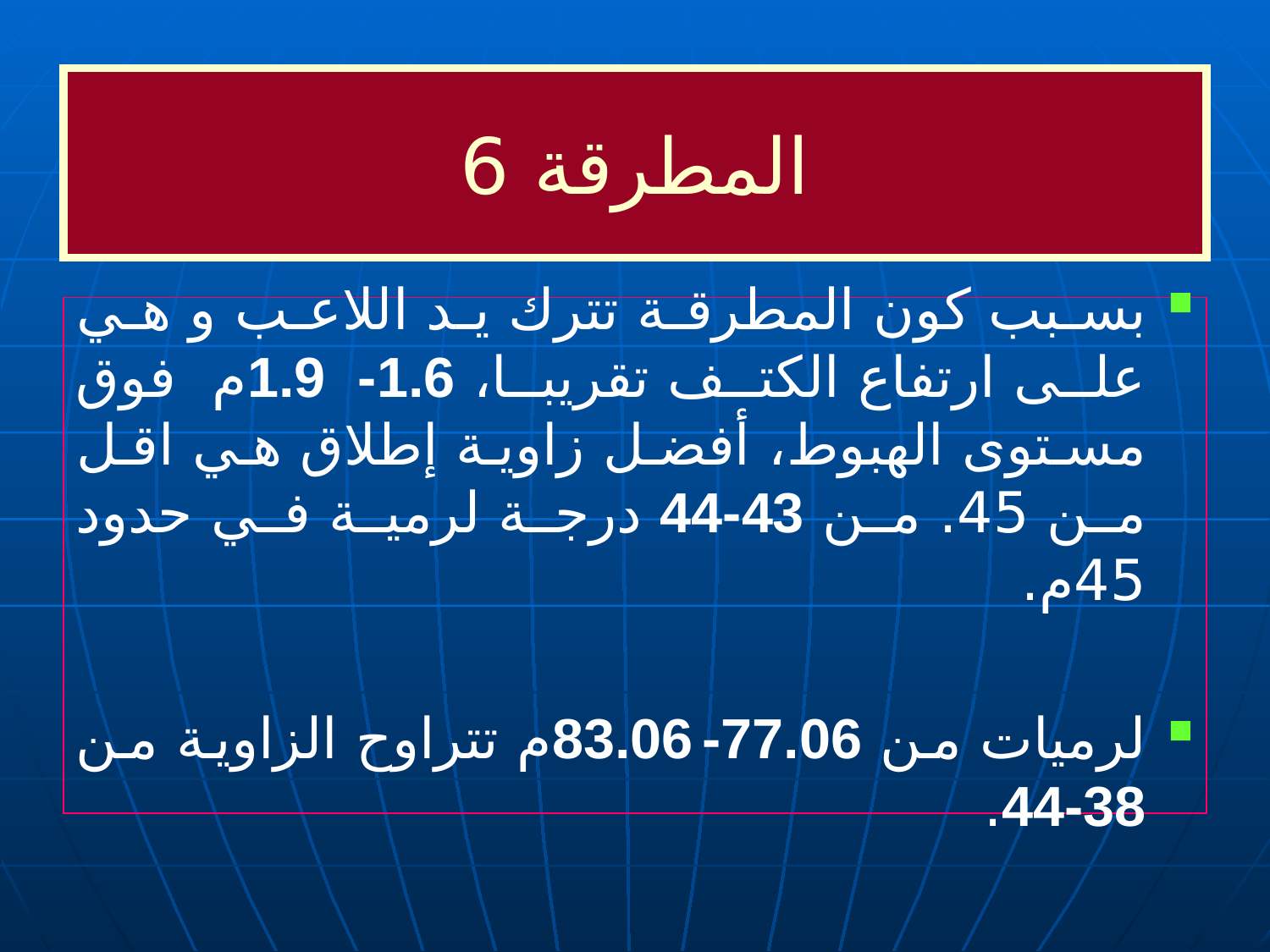

# المطرقة 6
بسبب كون المطرقة تترك يد اللاعب و هي على ارتفاع الكتف تقريبا، 1.6-1.9م  فوق مستوى الهبوط، أفضل زاوية إطلاق هي اقل من 45. من 43-44 درجة لرمية في حدود 45م.

لرميات من 77.06-83.06م تتراوح الزاوية من 38-44.